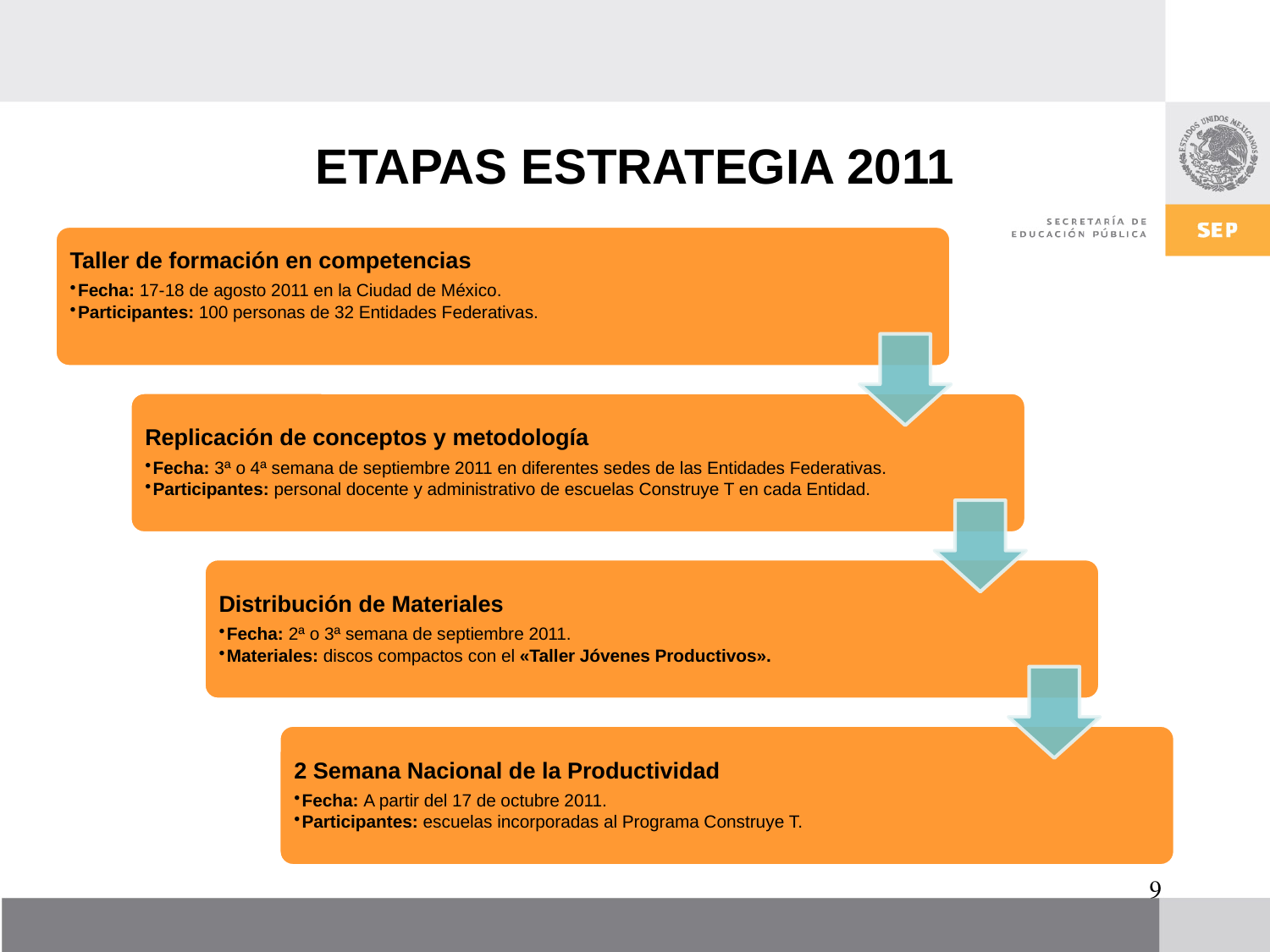

# ETAPAS ESTRATEGIA 2011
Taller de formación en competencias
Fecha: 17-18 de agosto 2011 en la Ciudad de México.
Participantes: 100 personas de 32 Entidades Federativas.

Replicación de conceptos y metodología
Fecha: 3ª o 4ª semana de septiembre 2011 en diferentes sedes de las Entidades Federativas.
Participantes: personal docente y administrativo de escuelas Construye T en cada Entidad.
Distribución de Materiales
Fecha: 2ª o 3ª semana de septiembre 2011.
Materiales: discos compactos con el «Taller Jóvenes Productivos».
2 Semana Nacional de la Productividad
Fecha: A partir del 17 de octubre 2011.
Participantes: escuelas incorporadas al Programa Construye T.

9